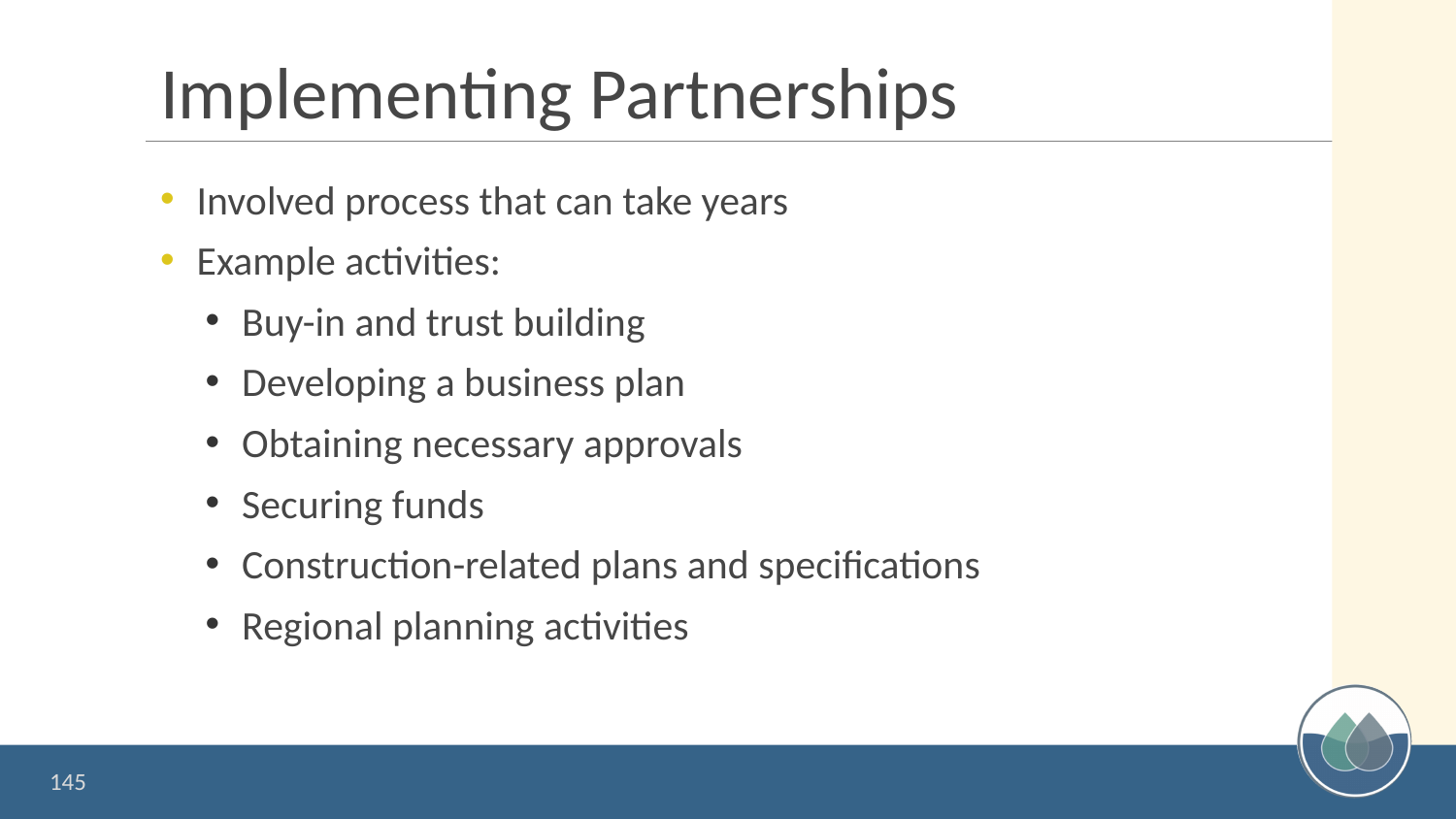

# Implementing Partnerships
Involved process that can take years
Example activities:
Buy-in and trust building
Developing a business plan
Obtaining necessary approvals
Securing funds
Construction-related plans and specifications
Regional planning activities
145